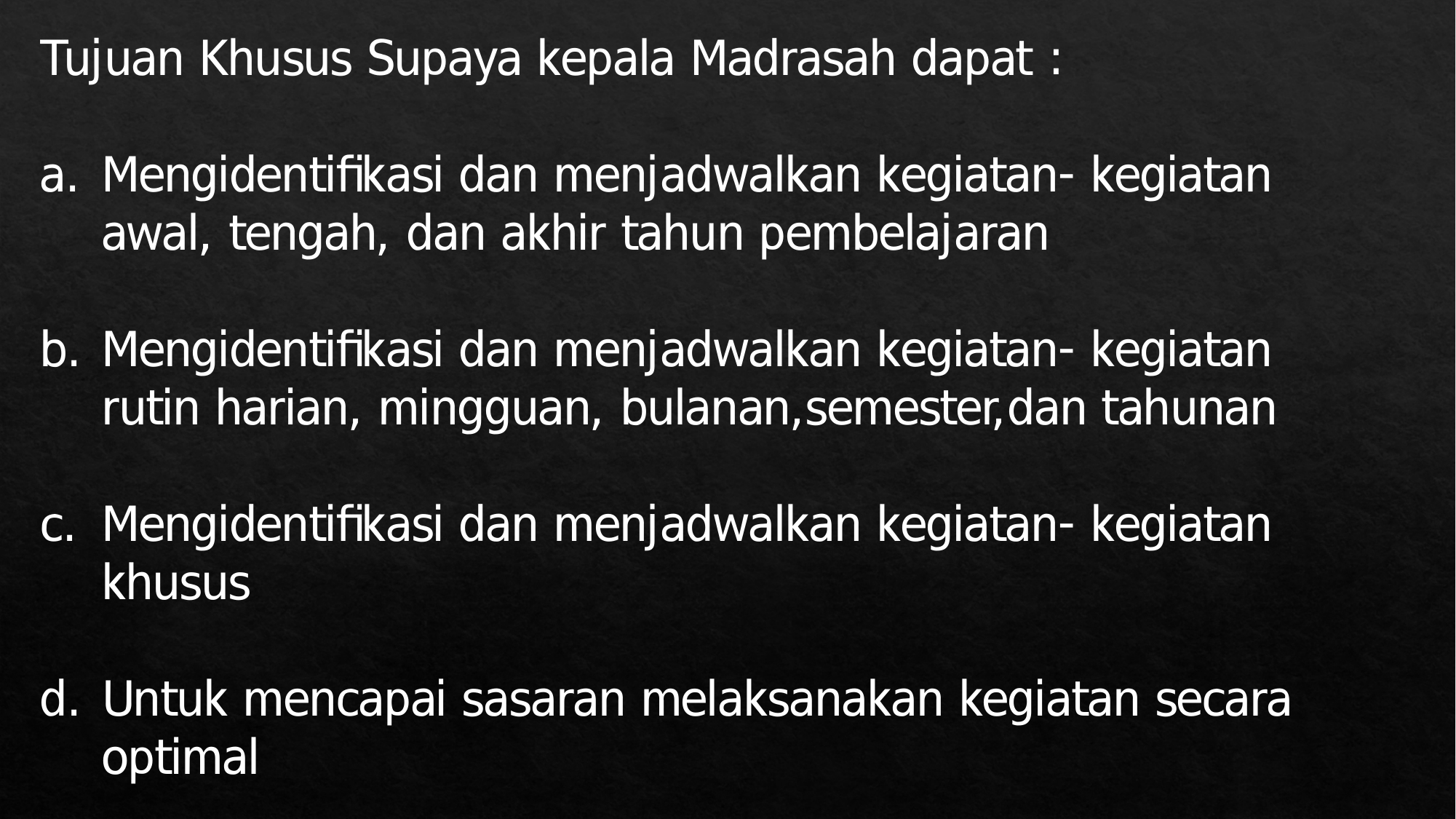

Tujuan Khusus Supaya kepala Madrasah dapat :

Mengidentifikasi dan menjadwalkan kegiatan- kegiatan awal, tengah, dan akhir tahun pembelajaran

Mengidentifikasi dan menjadwalkan kegiatan- kegiatan rutin harian, mingguan, bulanan,semester,dan tahunan

Mengidentifikasi dan menjadwalkan kegiatan- kegiatan khusus

Untuk mencapai sasaran melaksanakan kegiatan secara optimal